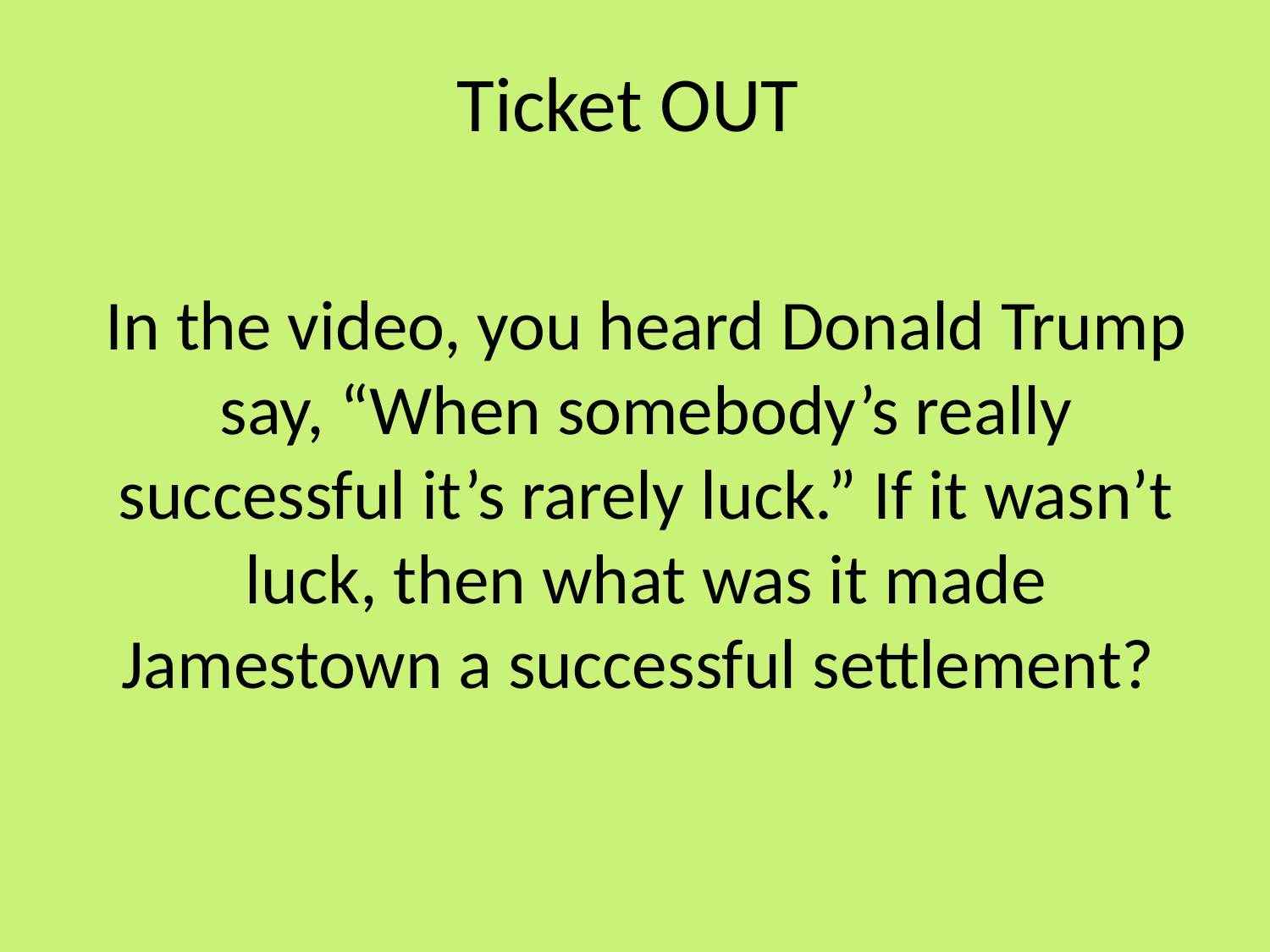

Ticket OUT
In the video, you heard Donald Trump say, “When somebody’s really successful it’s rarely luck.” If it wasn’t luck, then what was it made Jamestown a successful settlement?